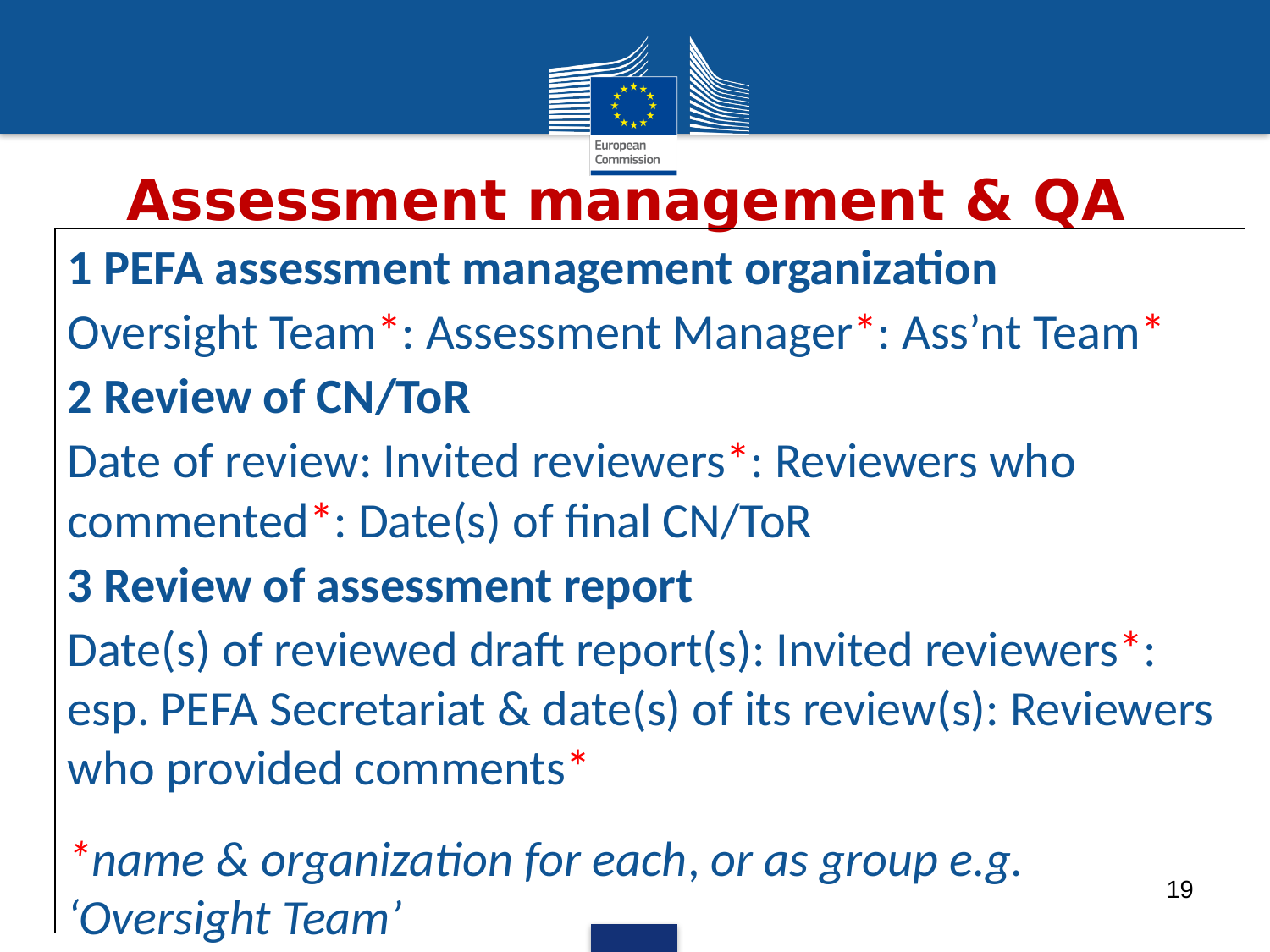

# Assessment management & QA
1 PEFA assessment management organization
Oversight Team*: Assessment Manager*: Ass’nt Team*
2 Review of CN/ToR
Date of review: Invited reviewers*: Reviewers who commented*: Date(s) of final CN/ToR
3 Review of assessment report
Date(s) of reviewed draft report(s): Invited reviewers*: esp. PEFA Secretariat & date(s) of its review(s): Reviewers who provided comments*

*name & organization for each, or as group e.g. ‘Oversight Team’

19